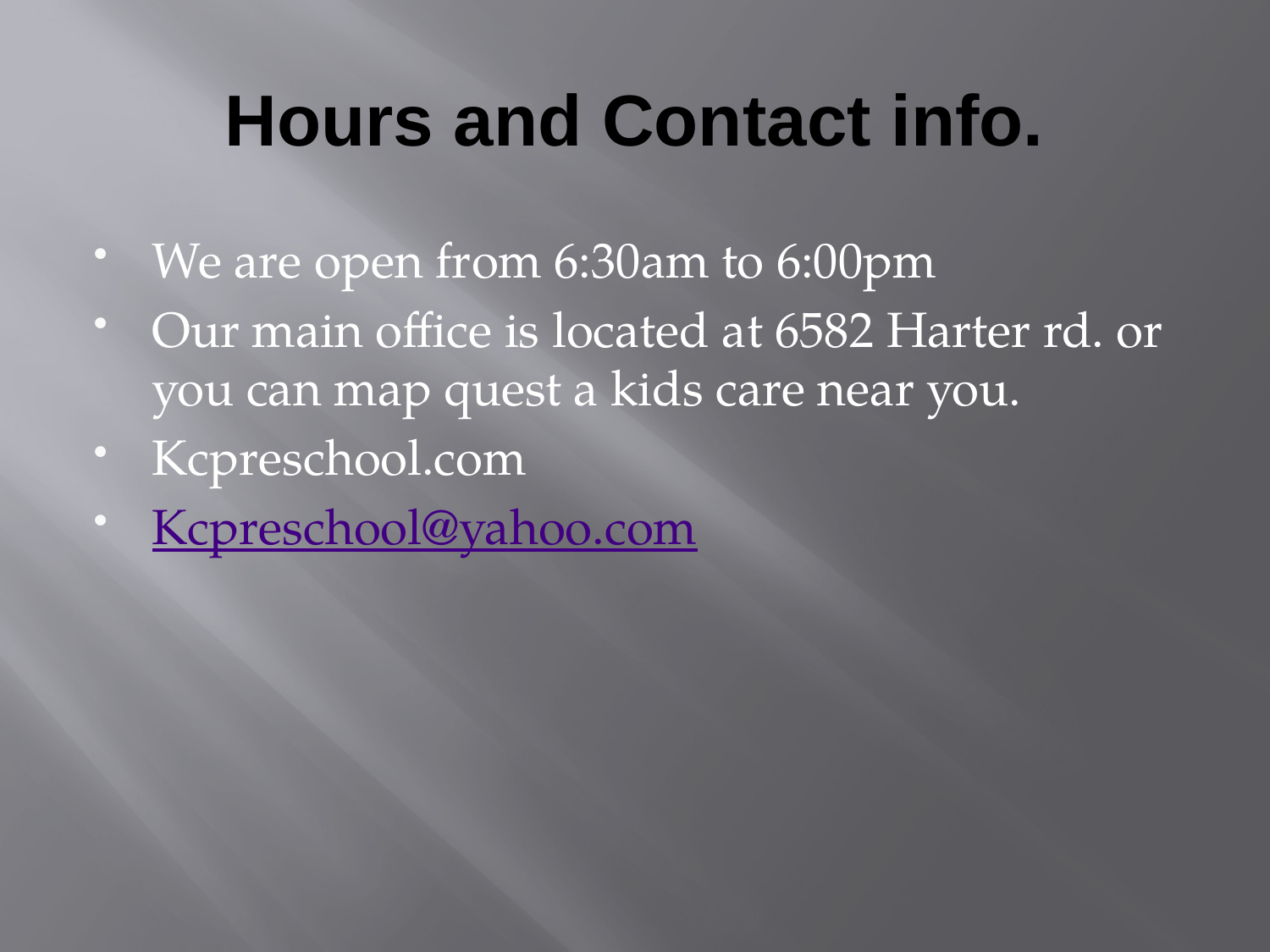

# Hours and Contact info.
We are open from 6:30am to 6:00pm
Our main office is located at 6582 Harter rd. or you can map quest a kids care near you.
Kcpreschool.com
Kcpreschool@yahoo.com